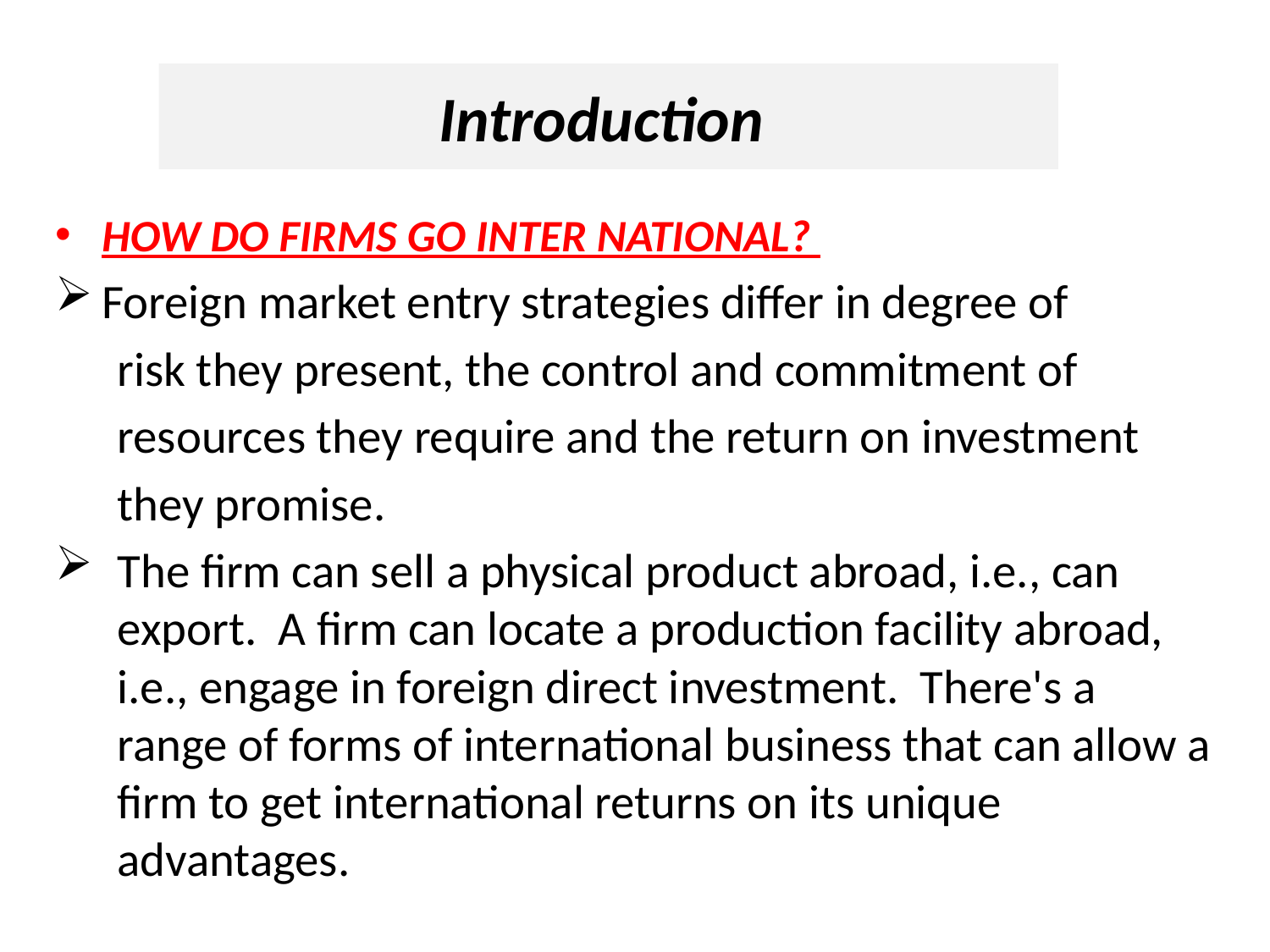

# Introduction
HOW DO FIRMS GO INTER NATIONAL?
Foreign market entry strategies differ in degree of
risk they present, the control and commitment of
resources they require and the return on investment
they promise.
The firm can sell a physical product abroad, i.e., can export.  A firm can locate a production facility abroad, i.e., engage in foreign direct investment.  There's a range of forms of international business that can allow a firm to get international returns on its unique advantages.